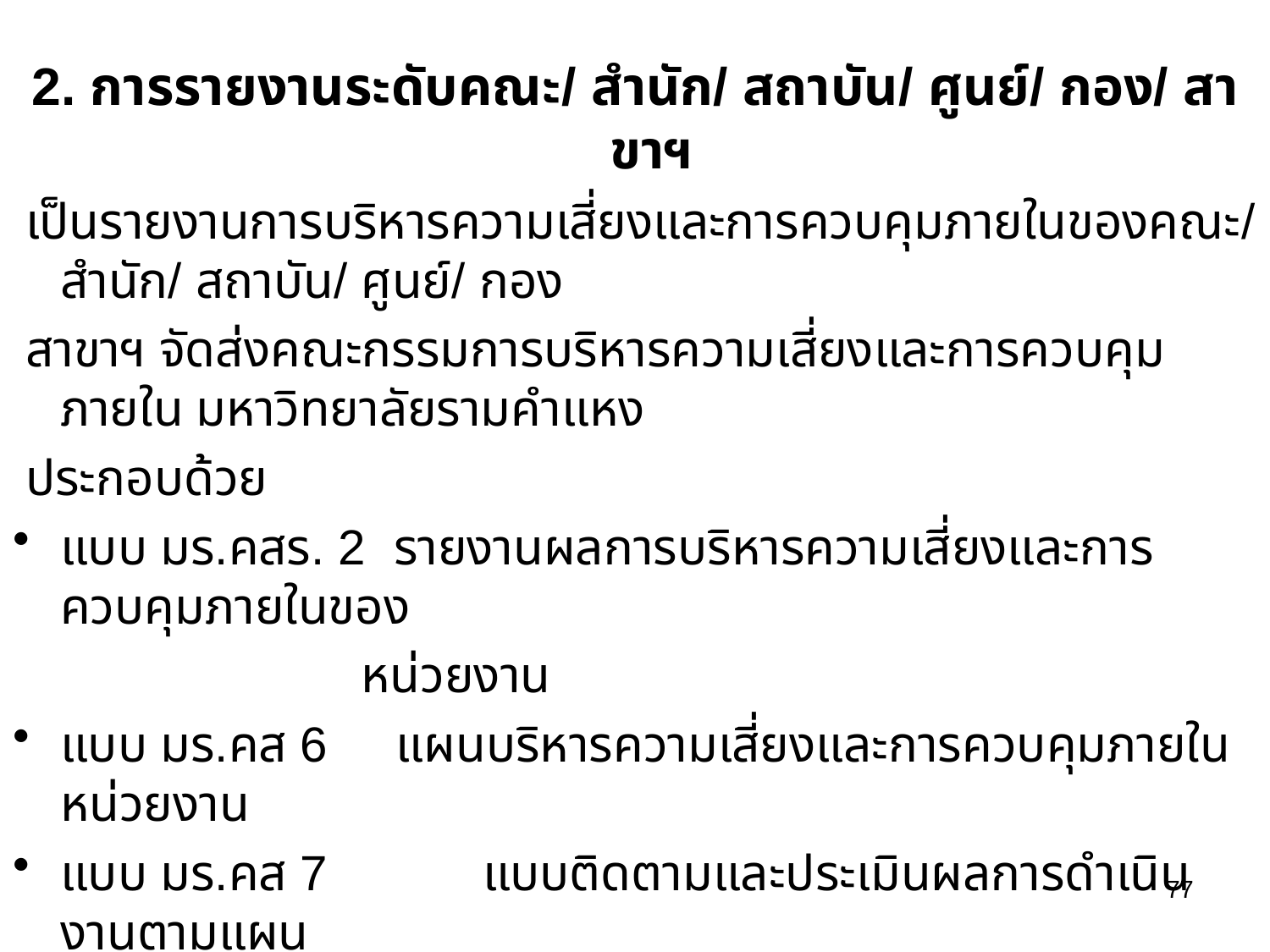

2. การรายงานระดับคณะ/ สำนัก/ สถาบัน/ ศูนย์/ กอง/ สาขาฯ
 เป็นรายงานการบริหารความเสี่ยงและการควบคุมภายในของคณะ/ สำนัก/ สถาบัน/ ศูนย์/ กอง
 สาขาฯ จัดส่งคณะกรรมการบริหารความเสี่ยงและการควบคุมภายใน มหาวิทยาลัยรามคำแหง
 ประกอบด้วย
แบบ มร.คสร. 2  รายงานผลการบริหารความเสี่ยงและการควบคุมภายในของ
                           หน่วยงาน
แบบ มร.คส 6     แผนบริหารความเสี่ยงและการควบคุมภายในหน่วยงาน
แบบ มร.คส 7	   แบบติดตามและประเมินผลการดำเนินงานตามแผน
แบบ ปย. 1	   รายงานผลการประเมินองค์ประกอบของการควบคุมภายในหน่วยงาน
แบบ ปย. 2	   รายงานการประเมินผลและการปรับปรุงการควบคุมภายใน
                           หน่วยงาน
หมายเหตุ : แบบฟอร์มดูภาคผนวก ข

77